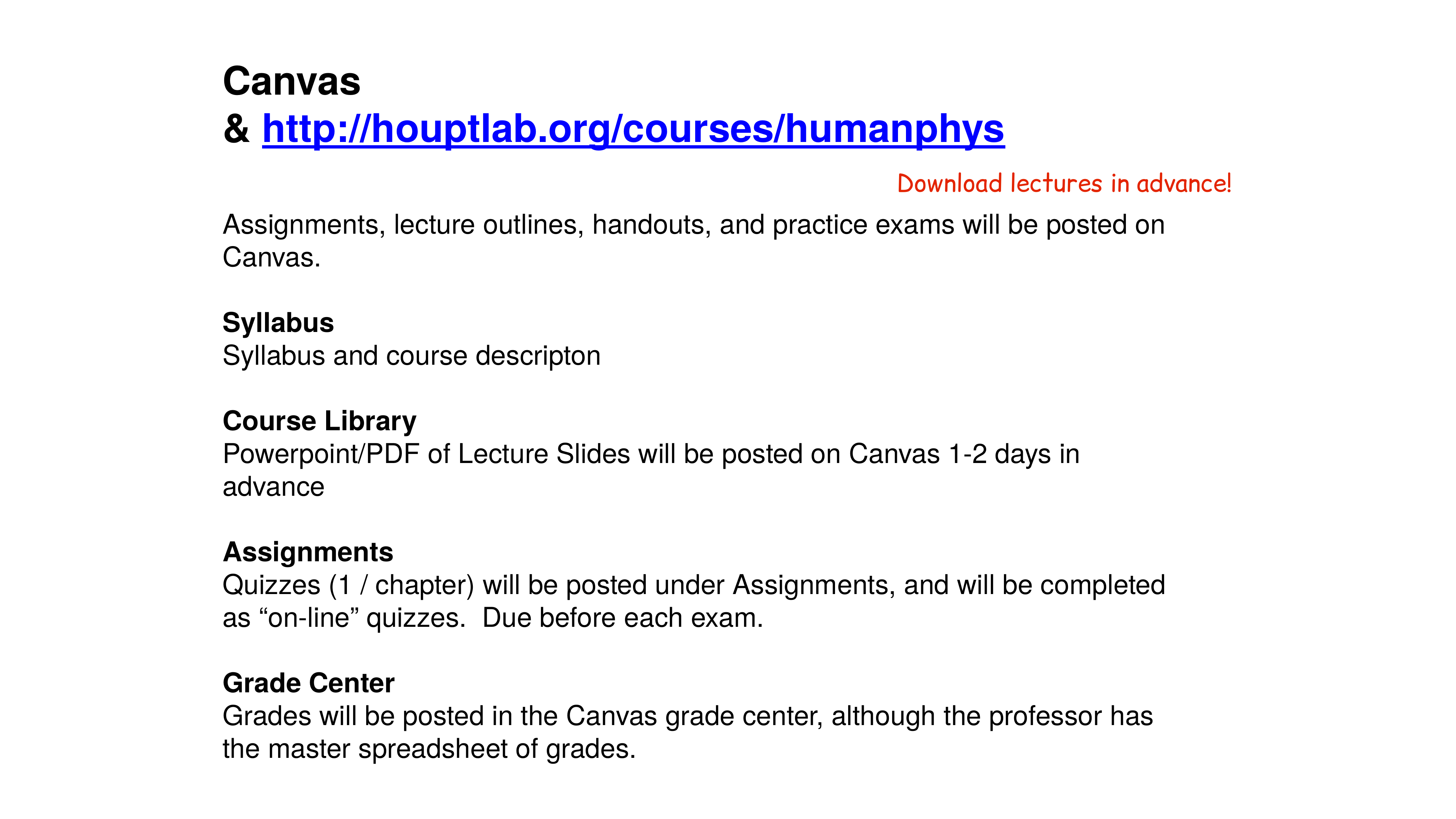

Canvas
& http://houptlab.org/courses/humanphys

Assignments, lecture outlines, handouts, and practice exams will be posted on Canvas.

Syllabus
Syllabus and course descripton

Course Library
Powerpoint/PDF of Lecture Slides will be posted on Canvas 1-2 days in advance

Assignments
Quizzes (1 / chapter) will be posted under Assignments, and will be completed as “on-line” quizzes.  Due before each exam.

Grade Center
Grades will be posted in the Canvas grade center, although the professor has the master spreadsheet of grades.
Download lectures in advance!